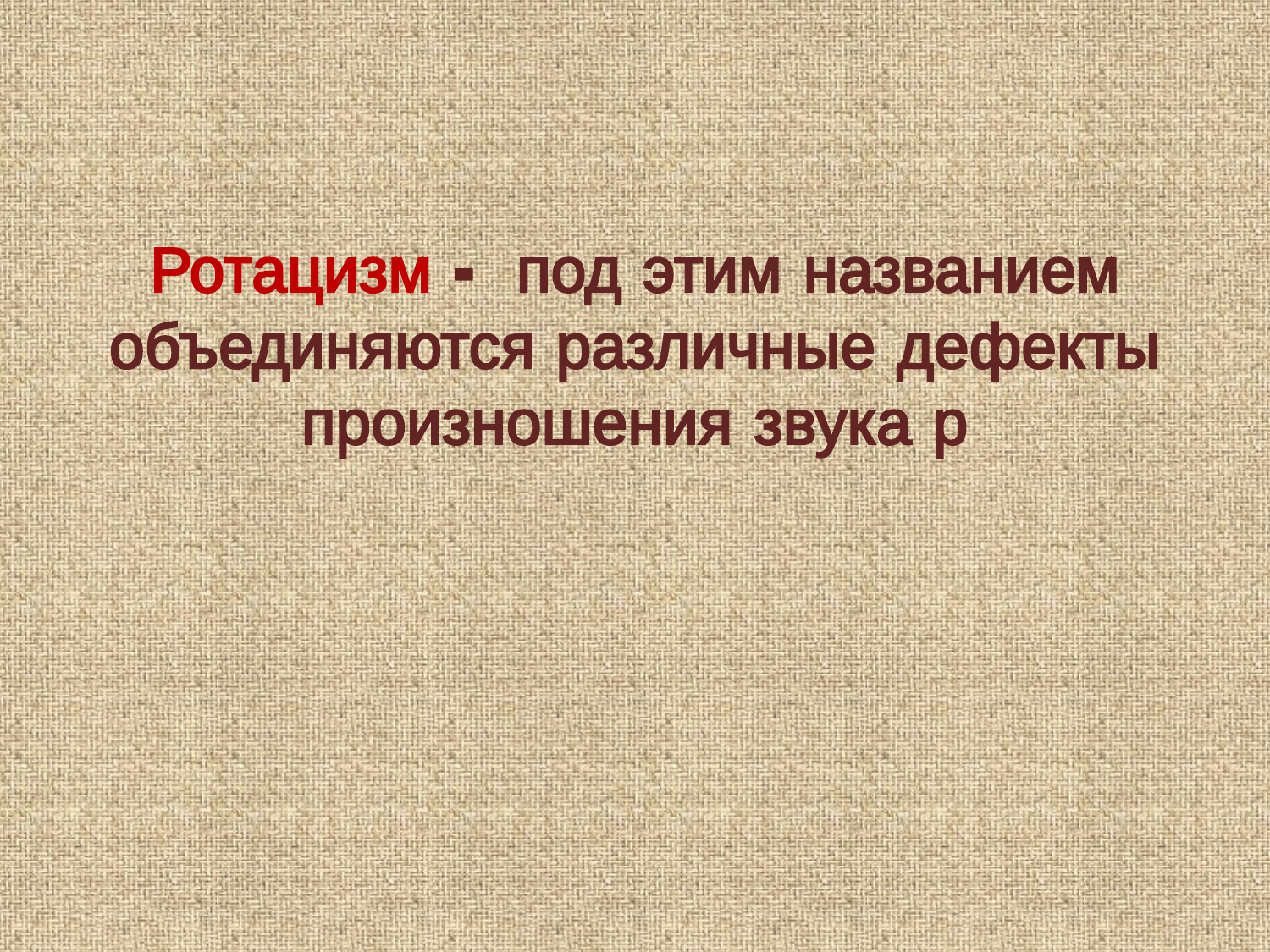

Ротацизм -  под этим названием объединяются различные дефекты произношения звука р